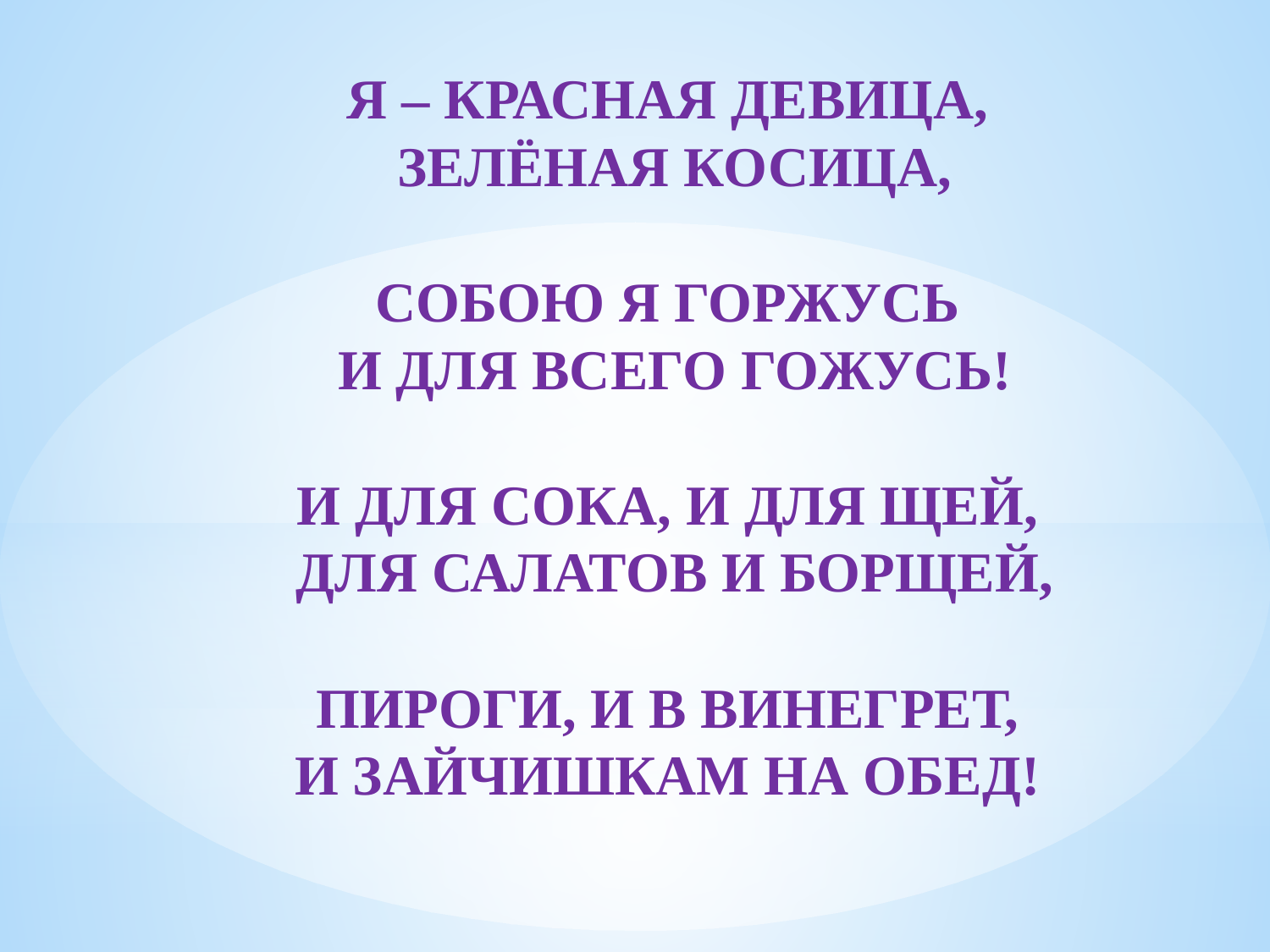

Я – КРАСНАЯ ДЕВИЦА,
ЗЕЛЁНАЯ КОСИЦА,

СОБОЮ Я ГОРЖУСЬ
И ДЛЯ ВСЕГО ГОЖУСЬ!

И ДЛЯ СОКА, И ДЛЯ ЩЕЙ,
ДЛЯ САЛАТОВ И БОРЩЕЙ,

ПИРОГИ, И В ВИНЕГРЕТ,
И ЗАЙЧИШКАМ НА ОБЕД!